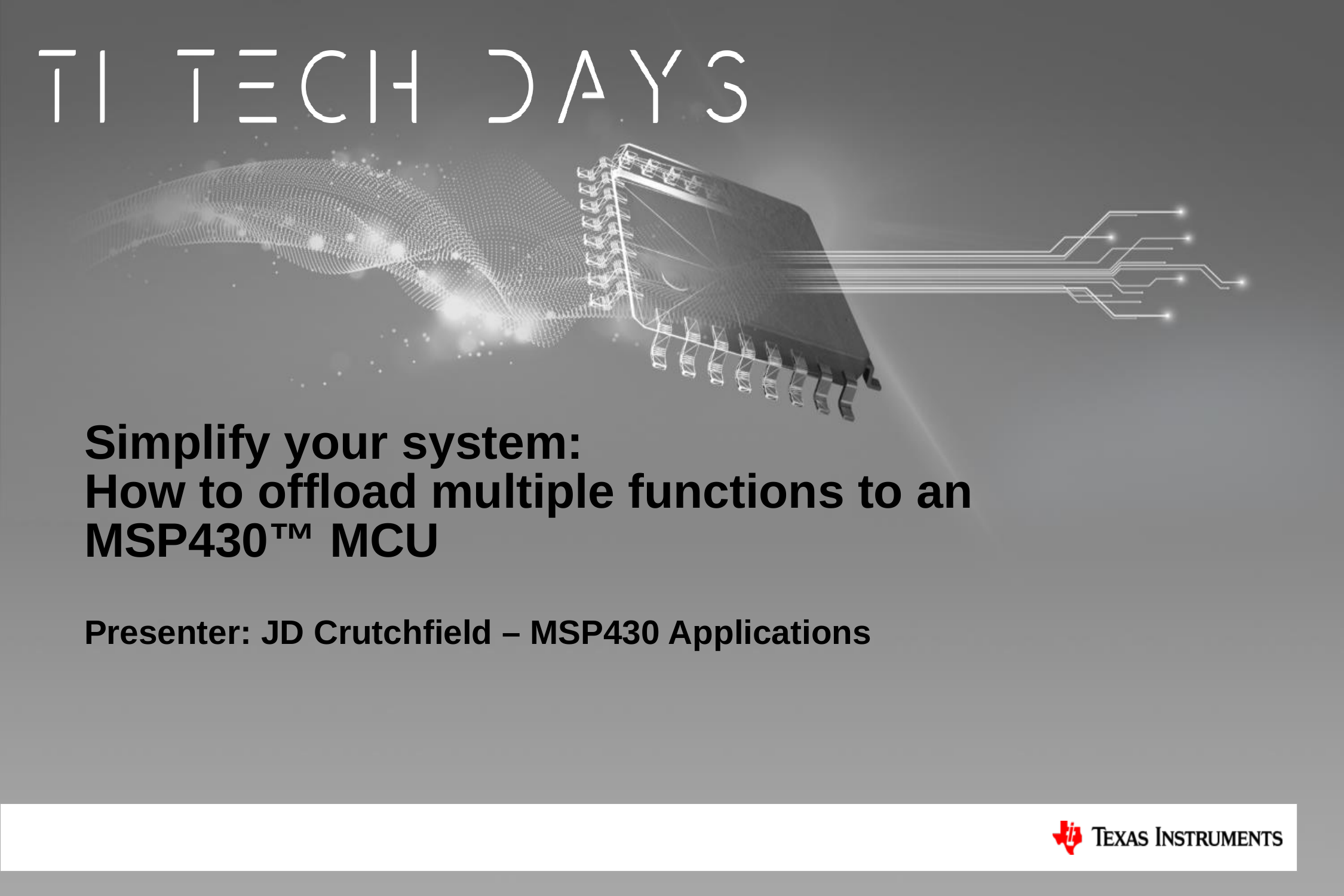

# Simplify your system: How to offload multiple functions to an MSP430™ MCU
Presenter: JD Crutchfield – MSP430 Applications